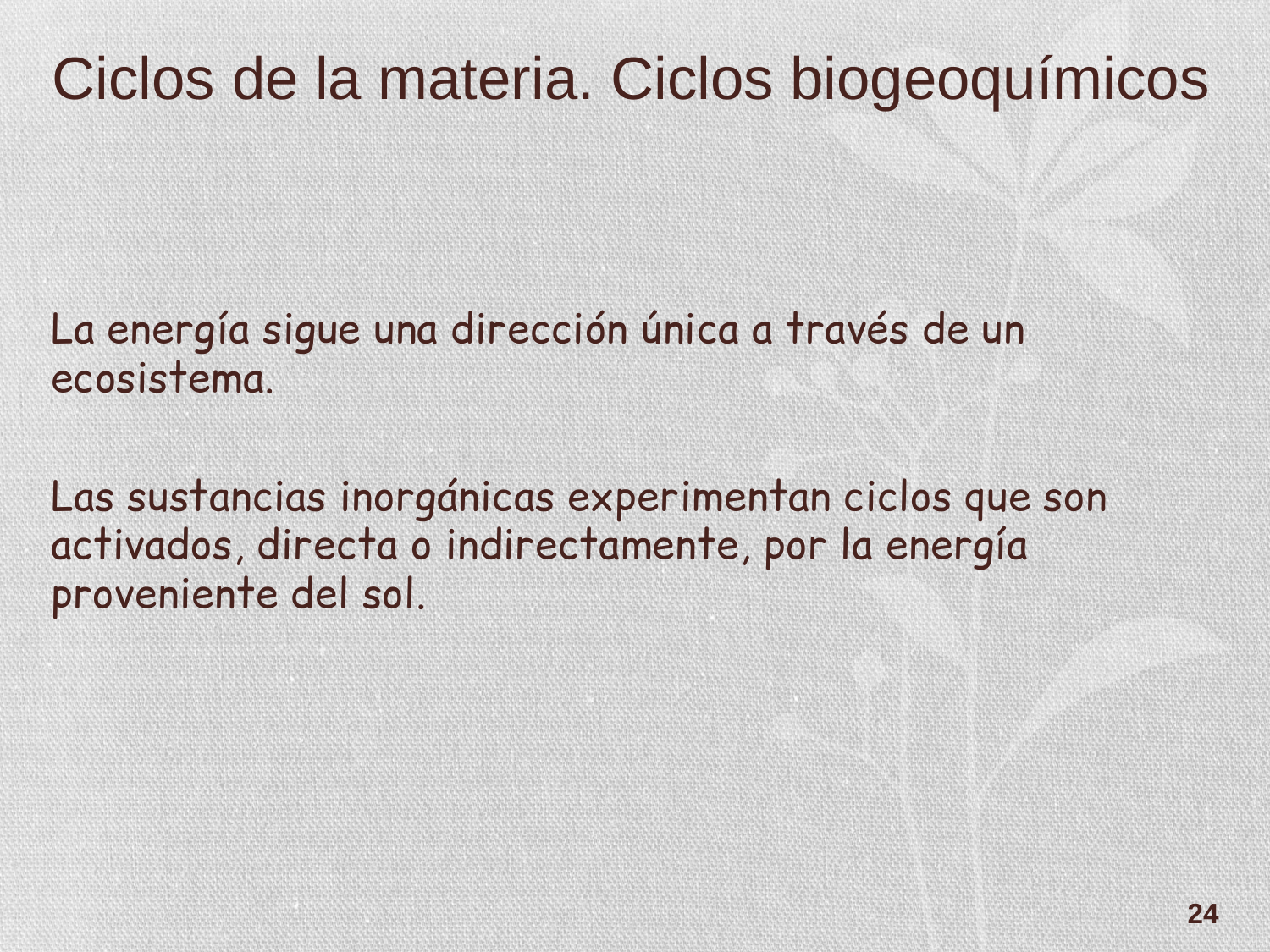

Ciclos de la materia. Ciclos biogeoquímicos

La energía sigue una dirección única a través de un ecosistema.

Las sustancias inorgánicas experimentan ciclos que son activados, directa o indirectamente, por la energía proveniente del sol.

24